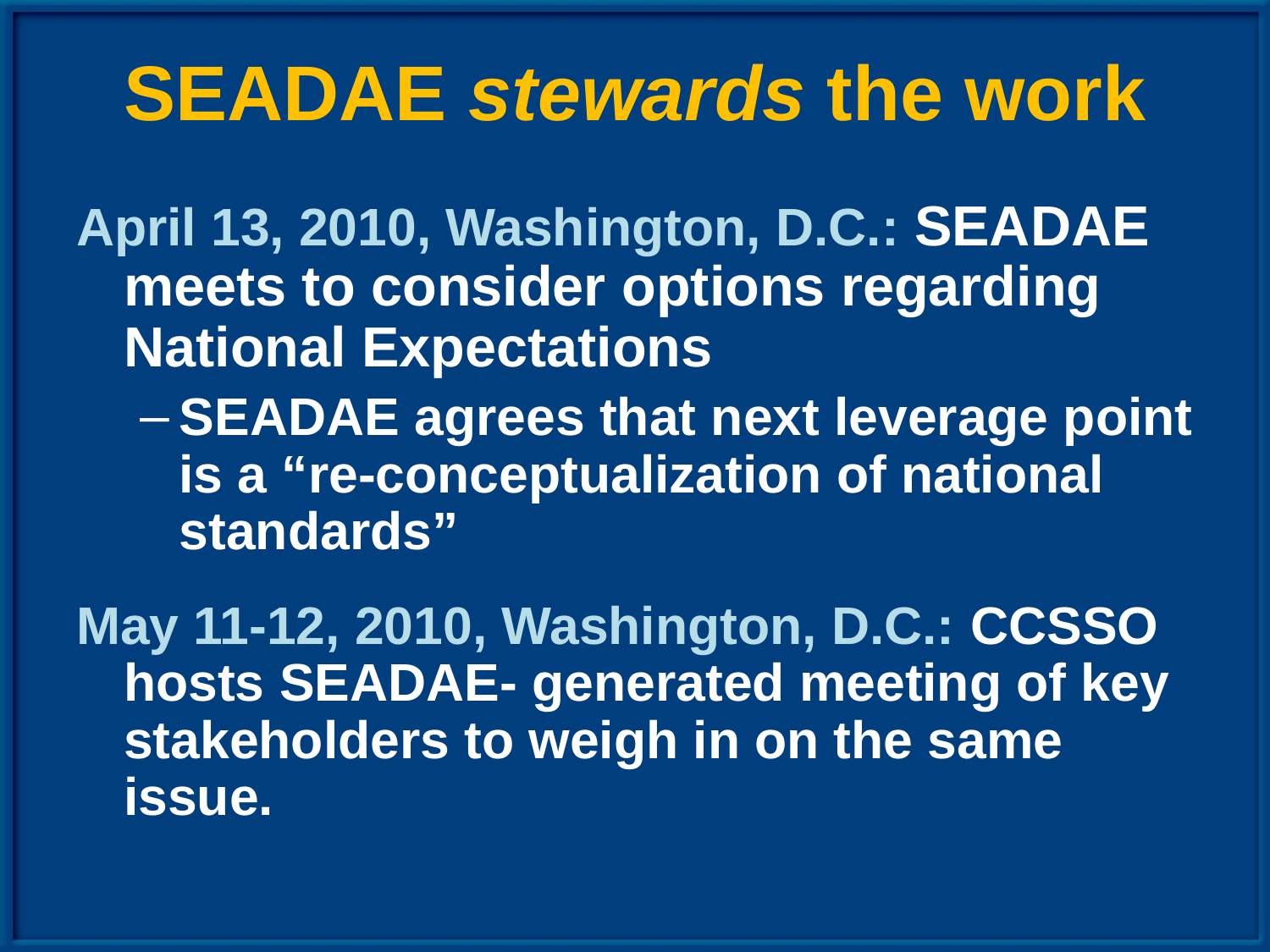

# SEADAE stewards the work
April 13, 2010, Washington, D.C.: SEADAE meets to consider options regarding National Expectations
SEADAE agrees that next leverage point is a “re-conceptualization of national standards”

May 11-12, 2010, Washington, D.C.: CCSSO hosts SEADAE- generated meeting of key stakeholders to weigh in on the same issue.